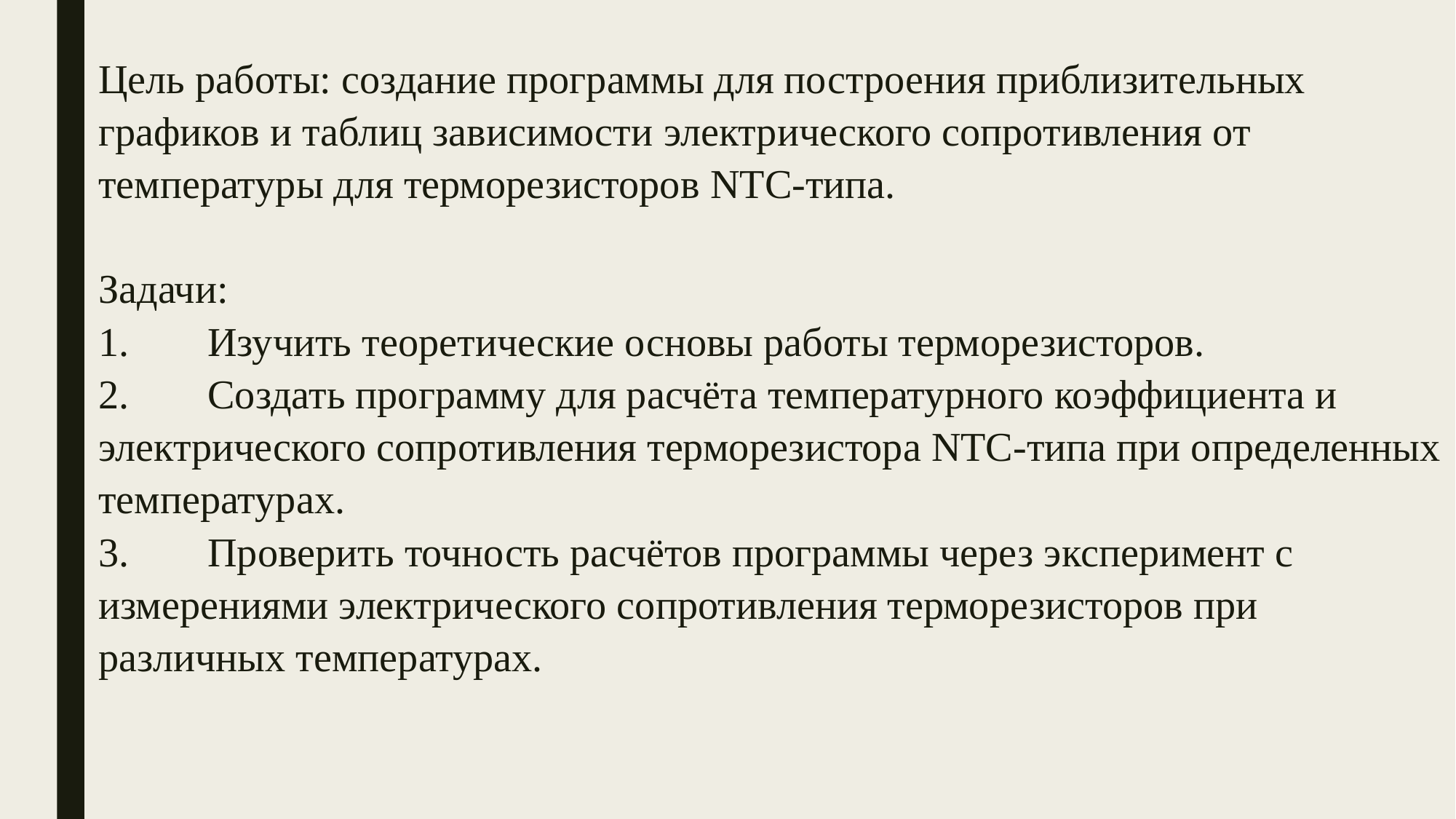

# Цель работы: создание программы для построения приблизительных графиков и таблиц зависимости электрического сопротивления от температуры для терморезисторов NTC-типа. Задачи: 1.	Изучить теоретические основы работы терморезисторов. 2.	Создать программу для расчёта температурного коэффициента и электрического сопротивления терморезистора NTC-типа при определенных температурах. 3.	Проверить точность расчётов программы через эксперимент с измерениями электрического сопротивления терморезисторов при различных температурах.